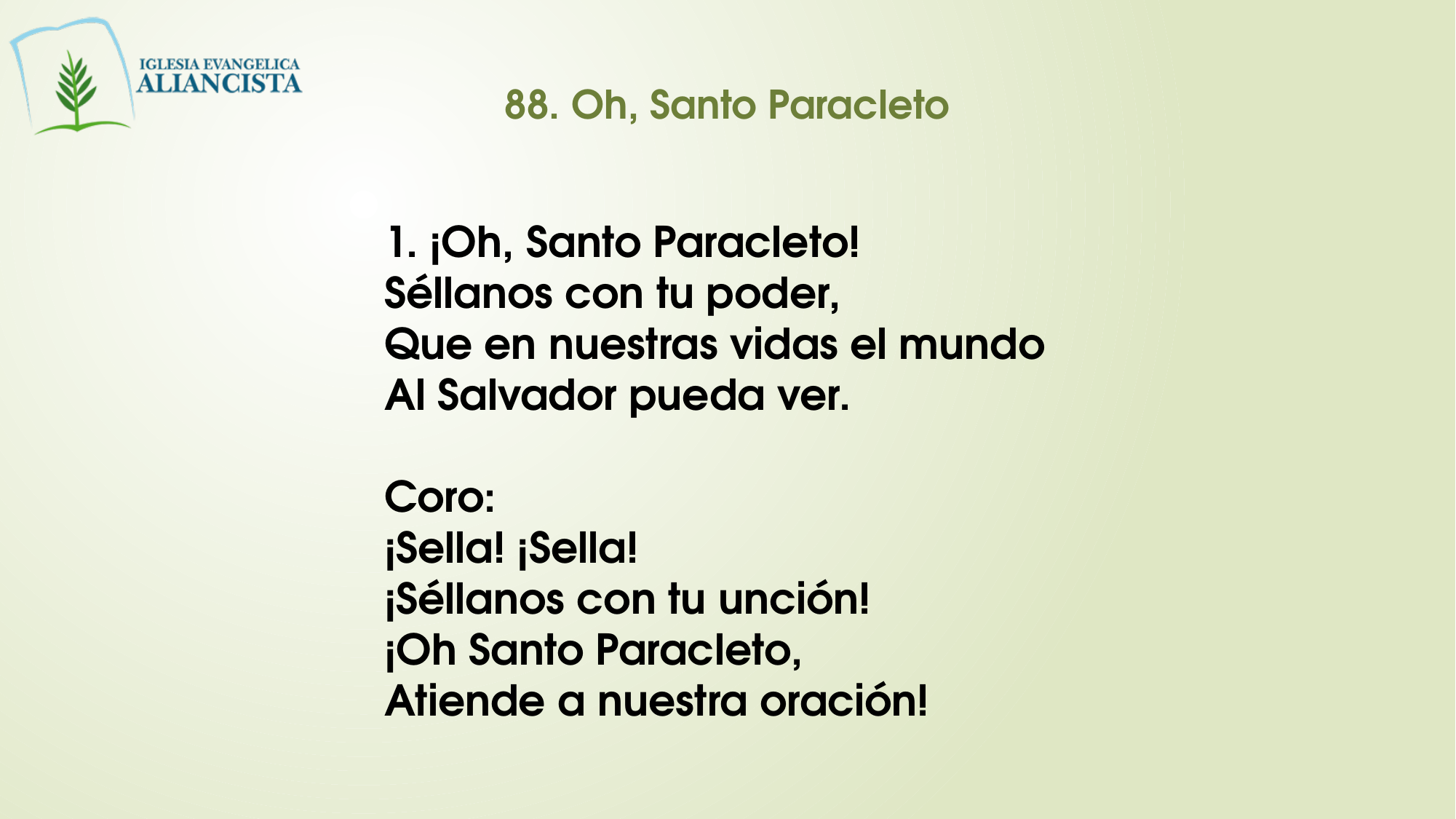

88. Oh, Santo Paracleto
1. ¡Oh, Santo Paracleto!
Séllanos con tu poder,
Que en nuestras vidas el mundo
Al Salvador pueda ver.

Coro:
¡Sella! ¡Sella!
¡Séllanos con tu unción!
¡Oh Santo Paracleto,
Atiende a nuestra oración!